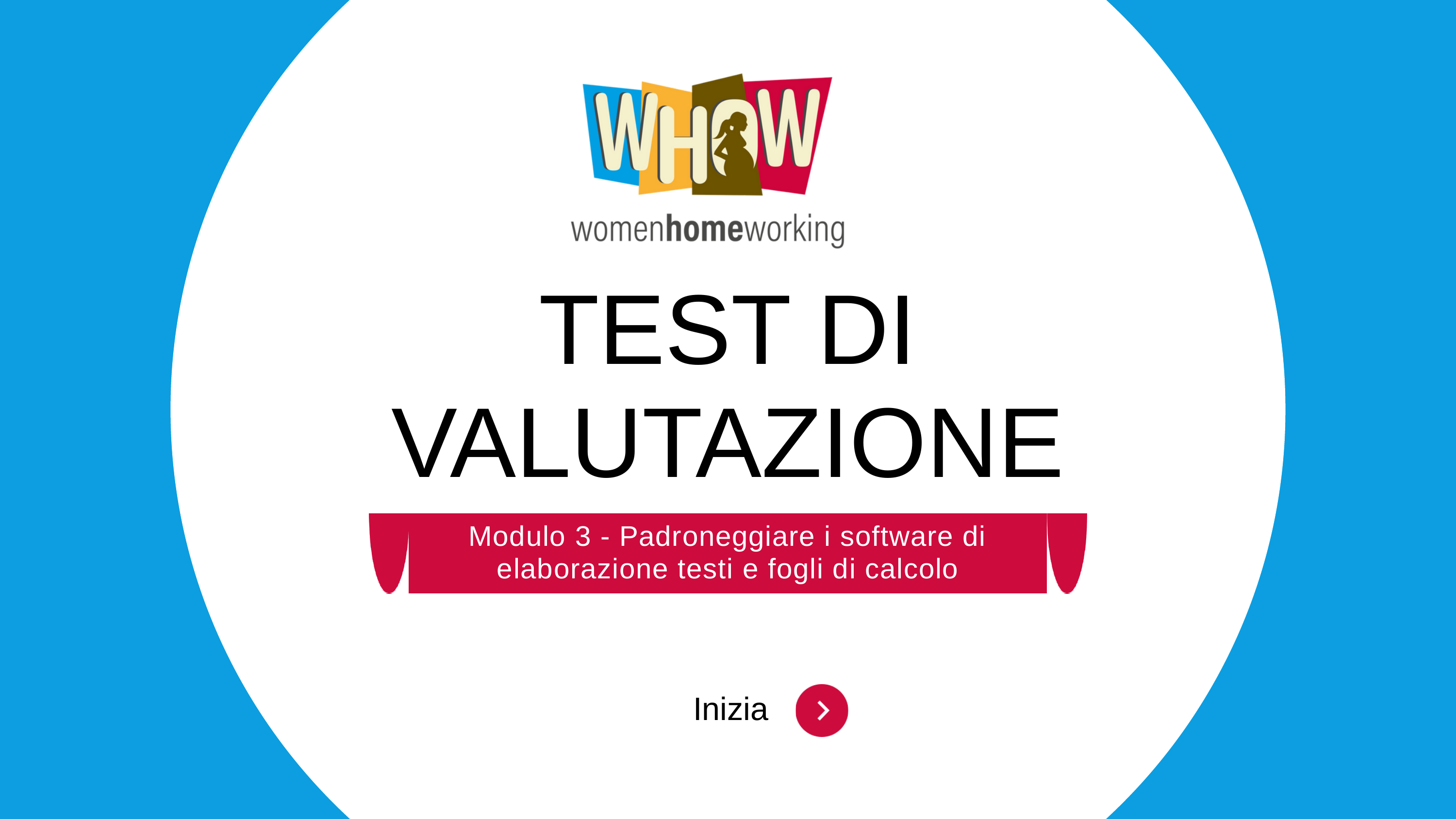

TEST DI VALUTAZIONE

Modulo 3 - Padroneggiare i software di elaborazione testi e fogli di calcolo

Inizia